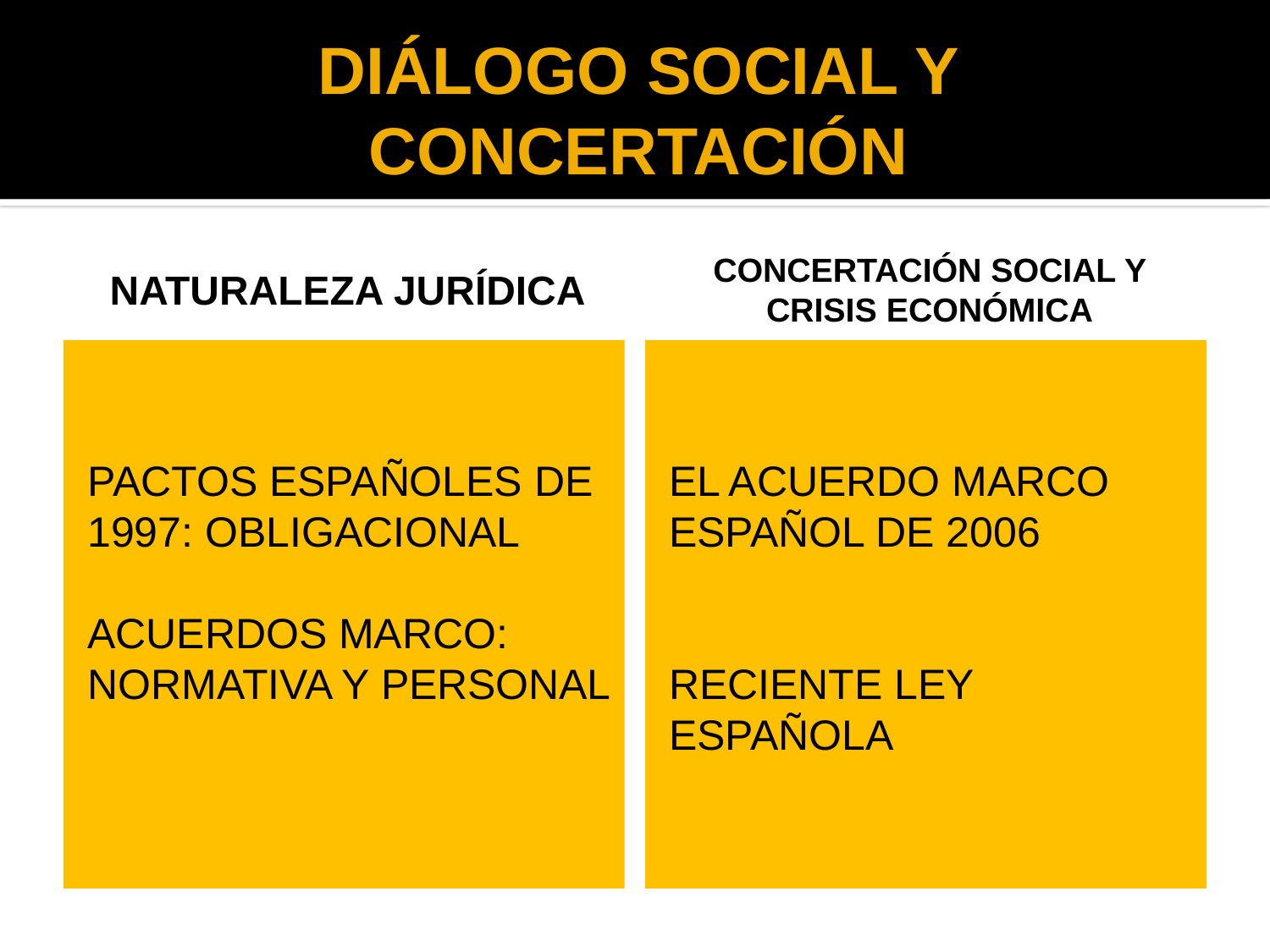

# DIÁLOGO SOCIAL Y CONCERTACIÓN
NATURALEZA JURÍDICA
CONCERTACIÓN SOCIAL Y CRISIS ECONÓMICA

PACTOS ESPAÑOLES DE 1997: OBLIGACIONAL

ACUERDOS MARCO: NORMATIVA Y PERSONAL

EL ACUERDO MARCO ESPAÑOL DE 2006

RECIENTE LEY ESPAÑOLA